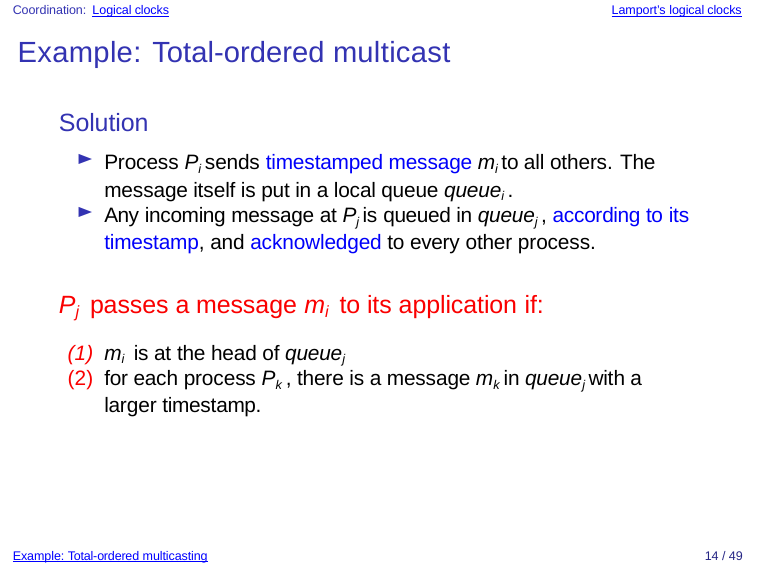

Coordination: Logical clocks
Lamport’s logical clocks
Example: Total-ordered multicast

Solution
Process Pi sends timestamped message mi to all others. The  message itself is put in a local queue queuei .
Any incoming message at Pj is queued in queuej , according to its  timestamp, and acknowledged to every other process.

Pj passes a message mi to its application if:
mi is at the head of queuej
for each process Pk , there is a message mk in queuej with a  larger timestamp.
Example: Total-ordered multicasting
14 / 49